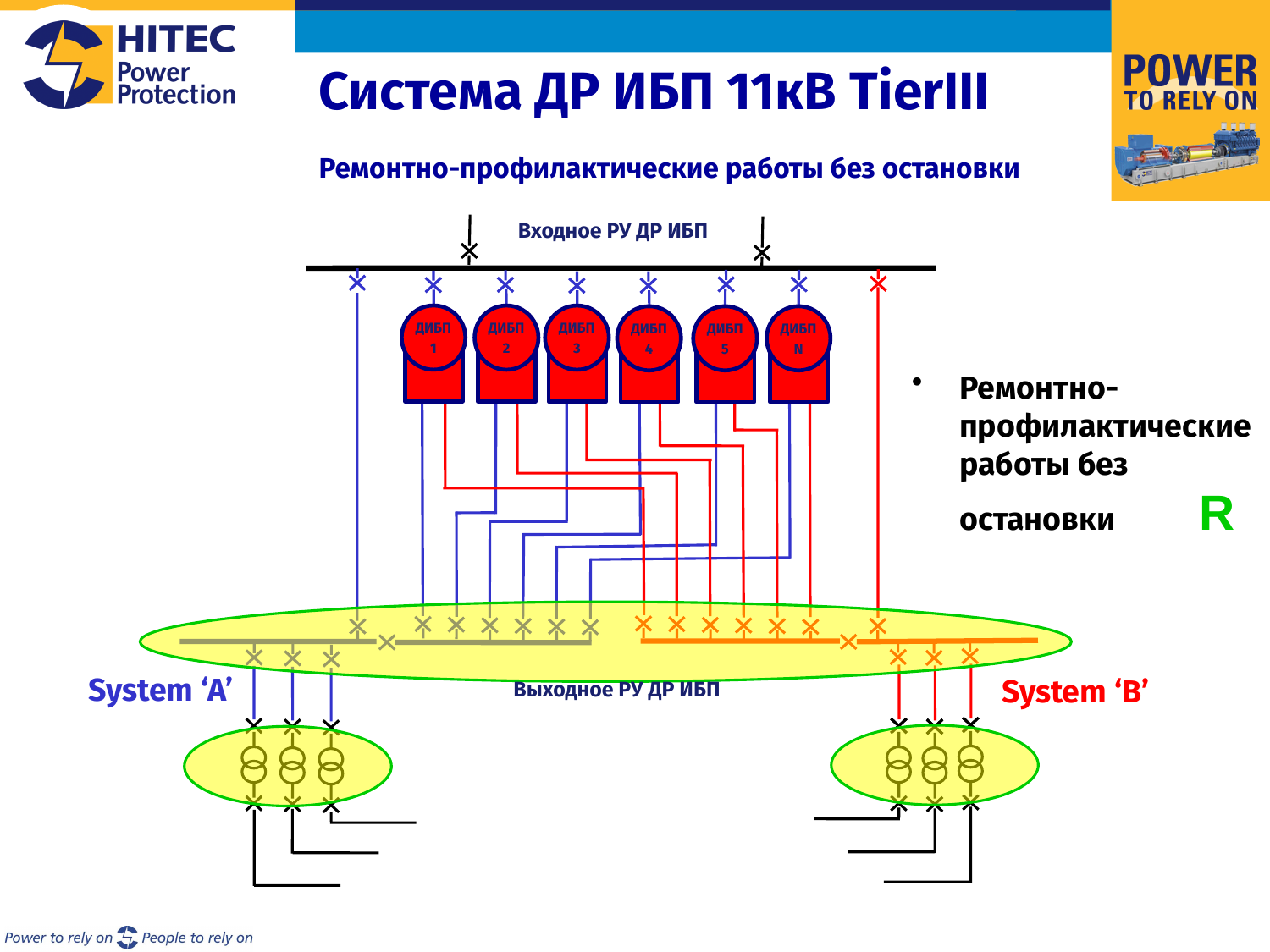

Система ДР ИБП 11кВ TierIII

Ремонтно-профилактические работы без остановки
Входное РУ ДР ИБП

ДИБП
1

ДИБП
3

ДИБП
2

ДИБП
4

ДИБП
5

ДИБП
N

Ремонтно-профилактические работы без остановки           R

System ‘A’

System ‘B’

Выходное РУ ДР ИБП